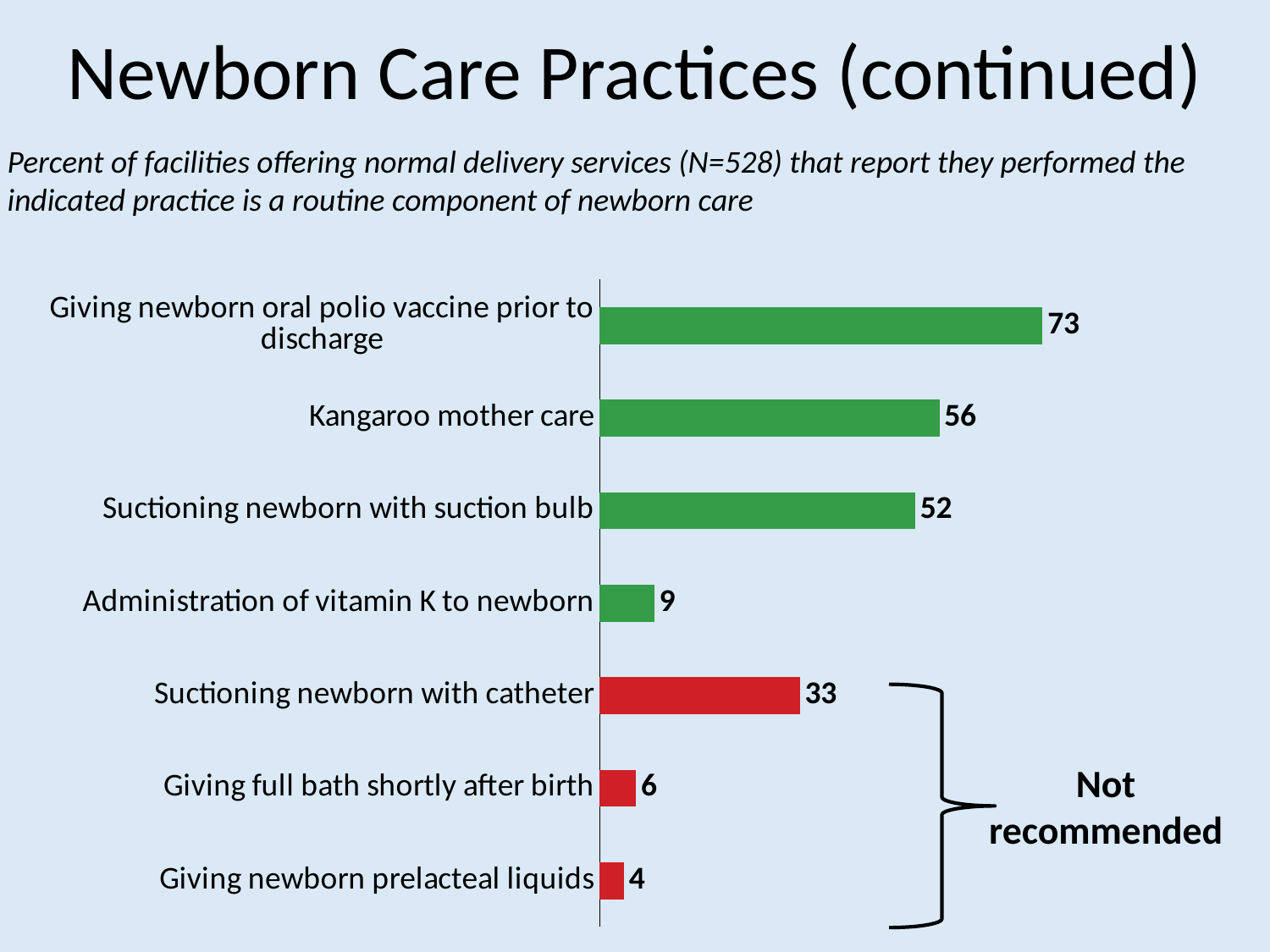

# Newborn Care Practices (continued)
Percent of facilities offering normal delivery services (N=528) that report they performed the indicated practice is a routine component of newborn care

### Chart

| Category | Series 1 |
|---|---|
| Giving newborn prelacteal liquids | 4.0 |
| Giving full bath shortly after birth | 6.0 |
| Suctioning newborn with catheter | 33.0 |
| Administration of vitamin K to newborn | 9.0 |
| Suctioning newborn with suction bulb | 52.0 |
| Kangaroo mother care | 56.0 |
| Giving newborn oral polio vaccine prior to discharge | 73.0 |
Not recommended